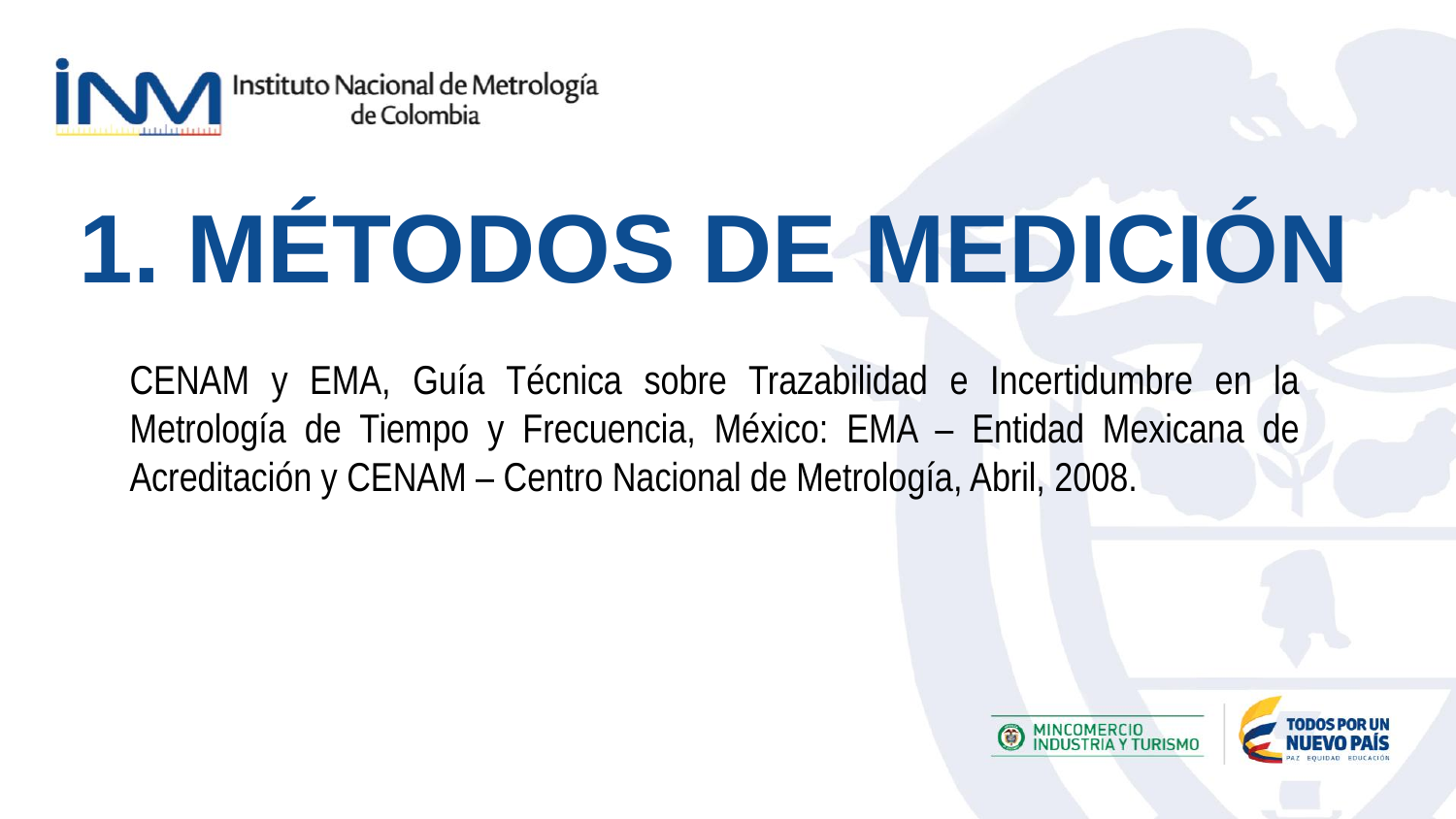

1. MÉTODOS DE MEDICIÓN

CENAM y EMA, Guía Técnica sobre Trazabilidad e Incertidumbre en la Metrología de Tiempo y Frecuencia, México: EMA – Entidad Mexicana de Acreditación y CENAM – Centro Nacional de Metrología, Abril, 2008.